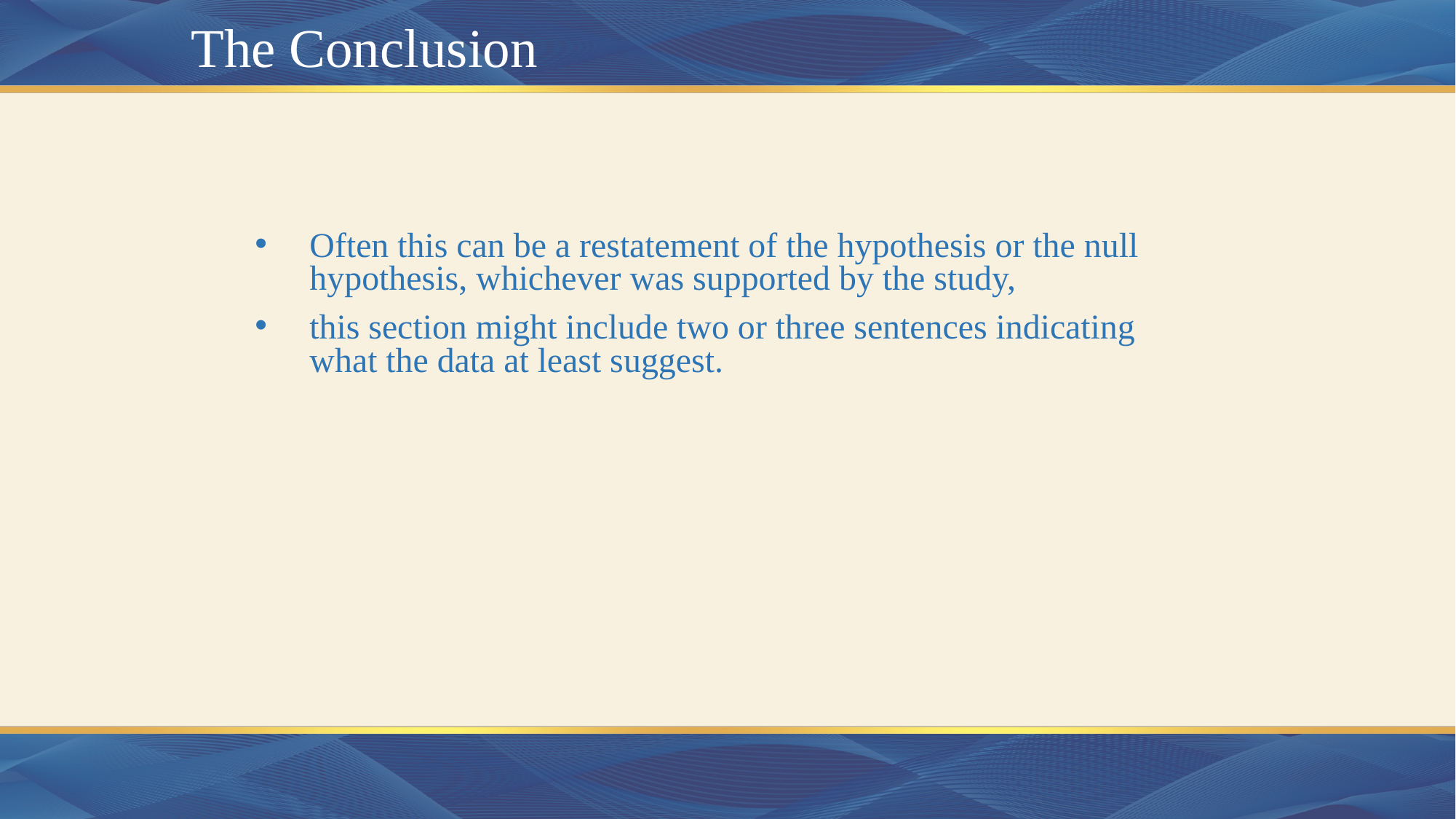

# The Conclusion
Often this can be a restatement of the hypothesis or the null hypothesis, whichever was supported by the study,
this section might include two or three sentences indicating what the data at least suggest.